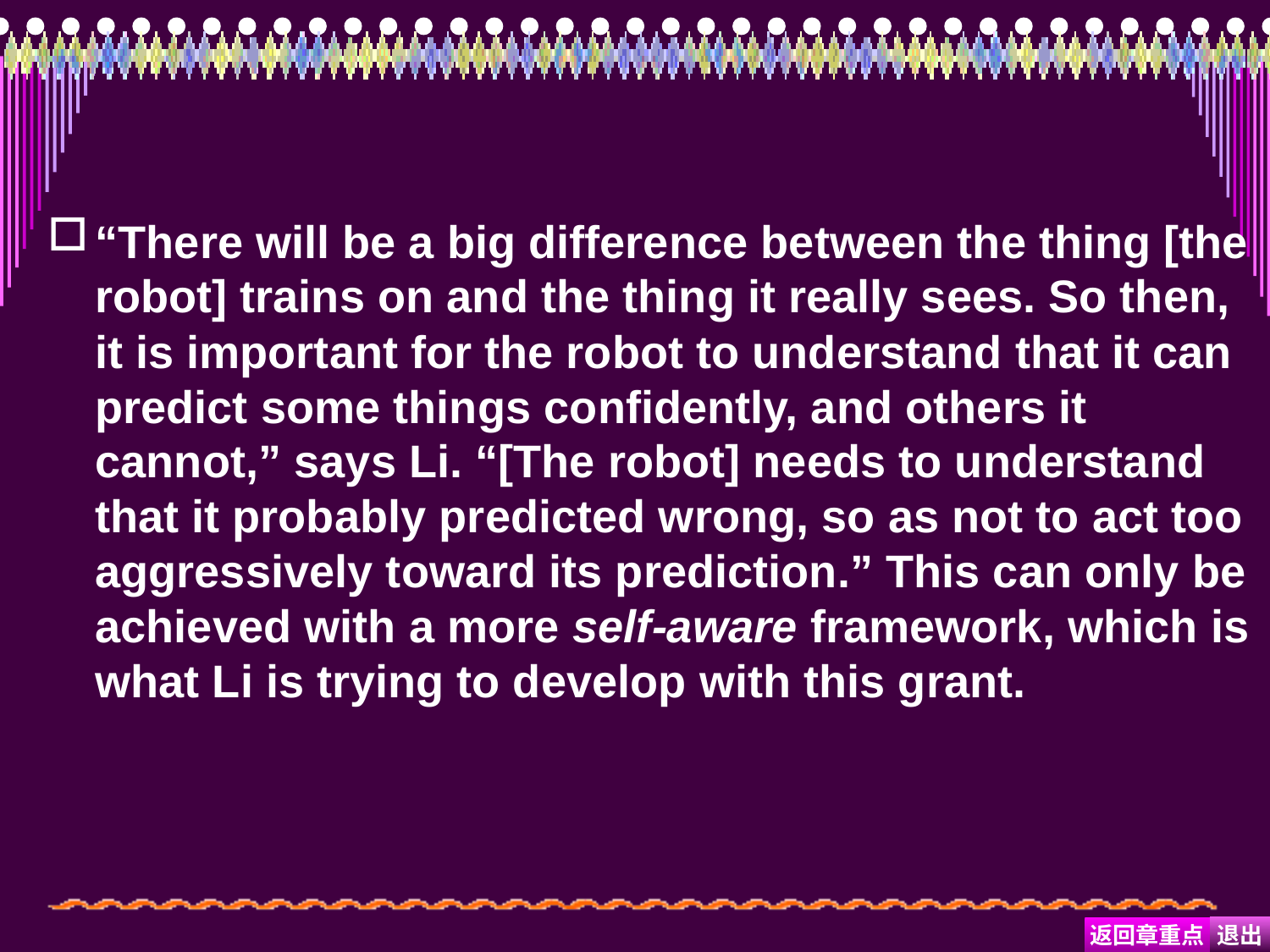

#
“There will be a big difference between the thing [the robot] trains on and the thing it really sees. So then, it is important for the robot to understand that it can predict some things confidently, and others it cannot,” says Li. “[The robot] needs to understand that it probably predicted wrong, so as not to act too aggressively toward its prediction.” This can only be achieved with a more self-aware framework, which is what Li is trying to develop with this grant.